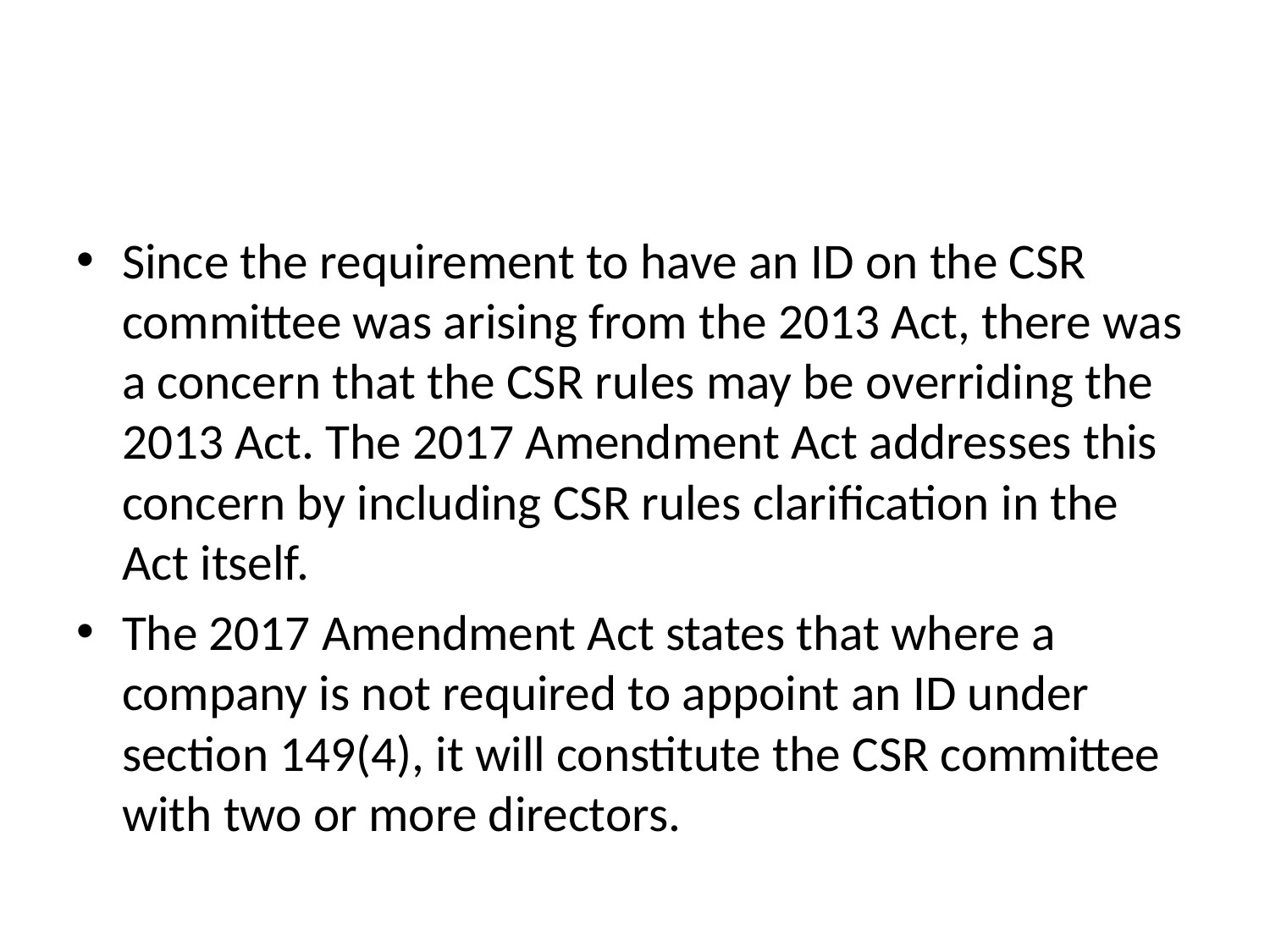

#
Since the requirement to have an ID on the CSR committee was arising from the 2013 Act, there was a concern that the CSR rules may be overriding the 2013 Act. The 2017 Amendment Act addresses this concern by including CSR rules clarification in the Act itself.
The 2017 Amendment Act states that where a company is not required to appoint an ID under section 149(4), it will constitute the CSR committee with two or more directors.